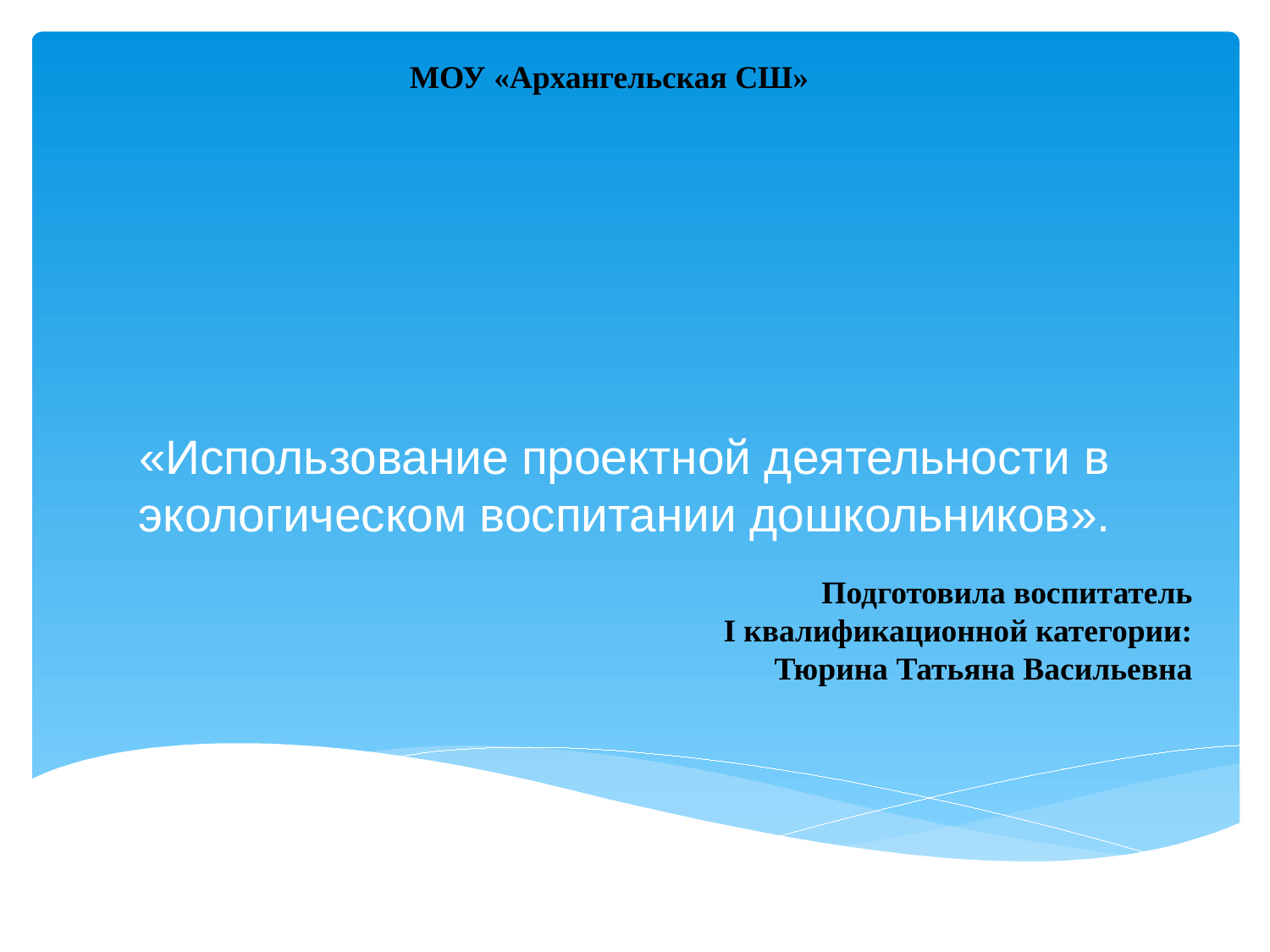

МОУ «Архангельская СШ»
# «Использование проектной деятельности в экологическом воспитании дошкольников».
Подготовила воспитатель
 I квалификационной категории:
Тюрина Татьяна Васильевна